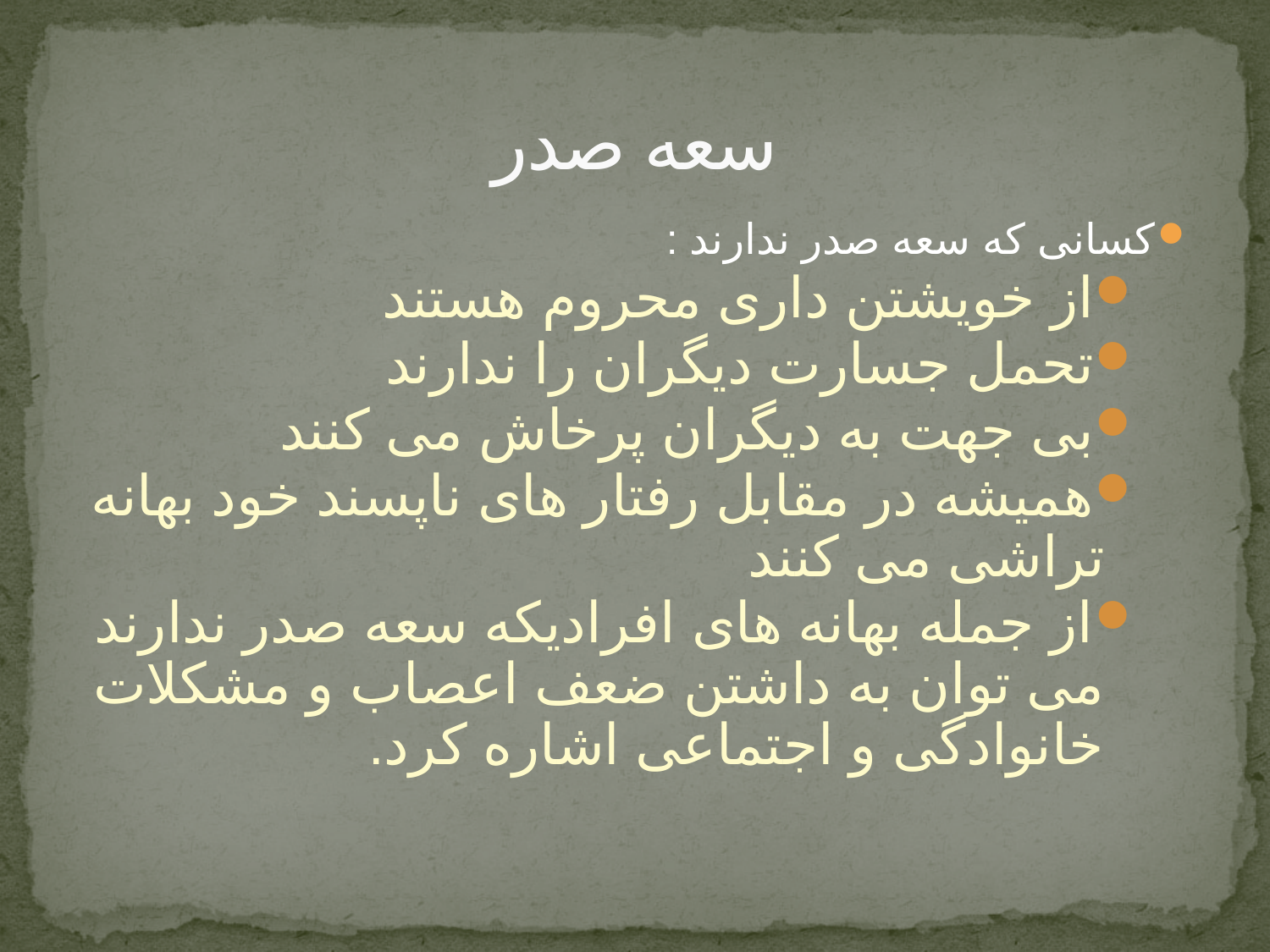

# سعه صدر
کسانی که سعه صدر ندارند :
از خویشتن داری محروم هستند
تحمل جسارت دیگران را ندارند
بی جهت به دیگران پرخاش می کنند
همیشه در مقابل رفتار های ناپسند خود بهانه تراشی می کنند
از جمله بهانه های افرادیکه سعه صدر ندارند می توان به داشتن ضعف اعصاب و مشکلات خانوادگی و اجتماعی اشاره کرد.